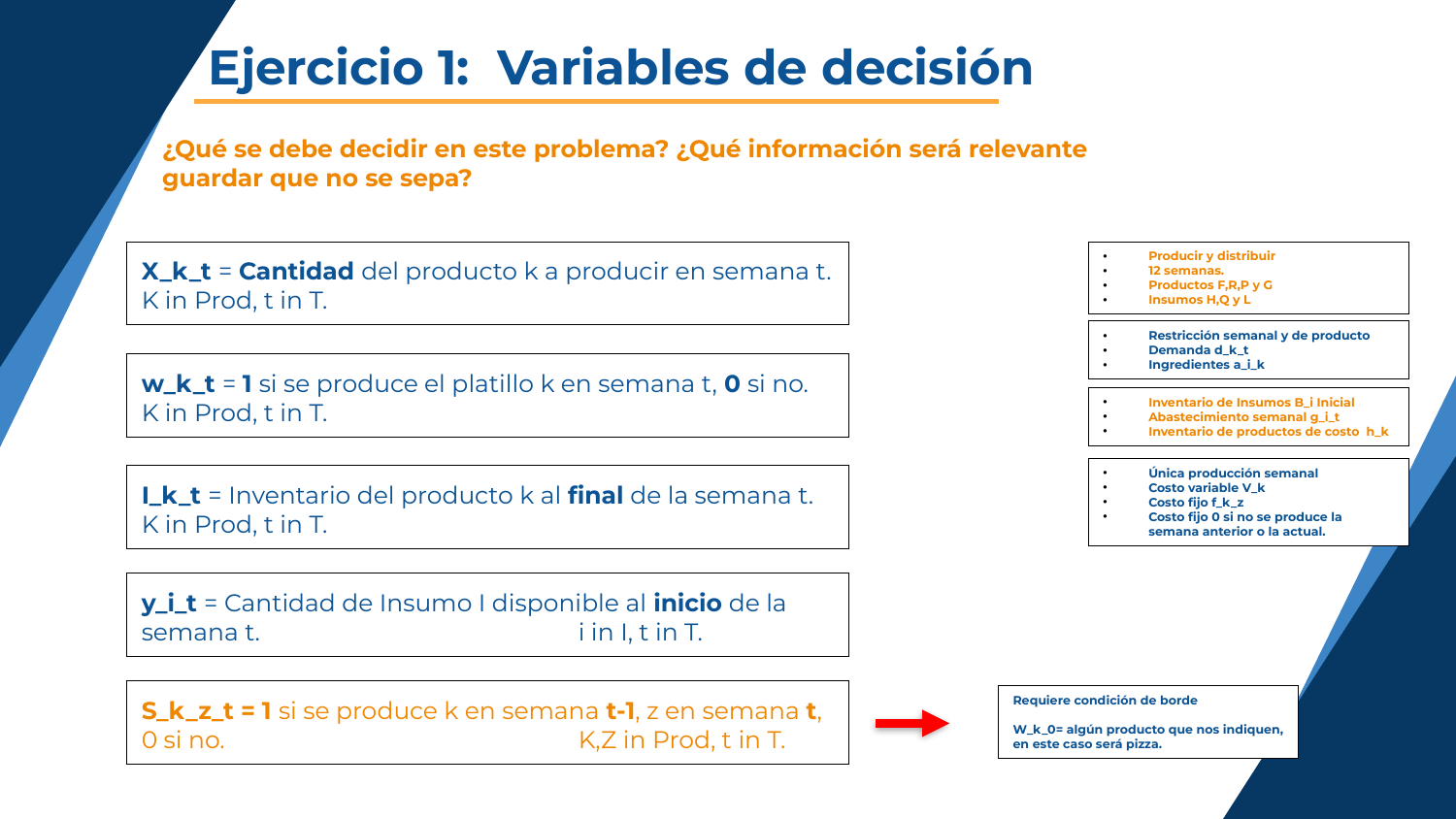

Ejercicio 1:  Variables de decisión
¿Qué se debe decidir en este problema? ¿Qué información será relevante guardar que no se sepa?
X_k_t = Cantidad del producto k a producir en semana t.
K in Prod, t in T.
w_k_t = 1 si se produce el platillo k en semana t, 0 si no.
K in Prod, t in T.
I_k_t = Inventario del producto k al final de la semana t.
K in Prod, t in T.
y_i_t = Cantidad de Insumo I disponible al inicio de la semana t. 			i in I, t in T.
S_k_z_t = 1 si se produce k en semana t-1, z en semana t, 0 si no.  			K,Z in Prod, t in T.
Producir y distribuir
12 semanas.
Productos F,R,P y G
Insumos H,Q y L
Restricción semanal y de producto
Demanda d_k_t
Ingredientes a_i_k
Inventario de Insumos B_i Inicial
Abastecimiento semanal g_i_t
Inventario de productos de costo  h_k
Única producción semanal
Costo variable V_k
Costo fijo f_k_z
Costo fijo 0 si no se produce la semana anterior o la actual.
Requiere condición de borde

W_k_0= algún producto que nos indiquen, en este caso será pizza.